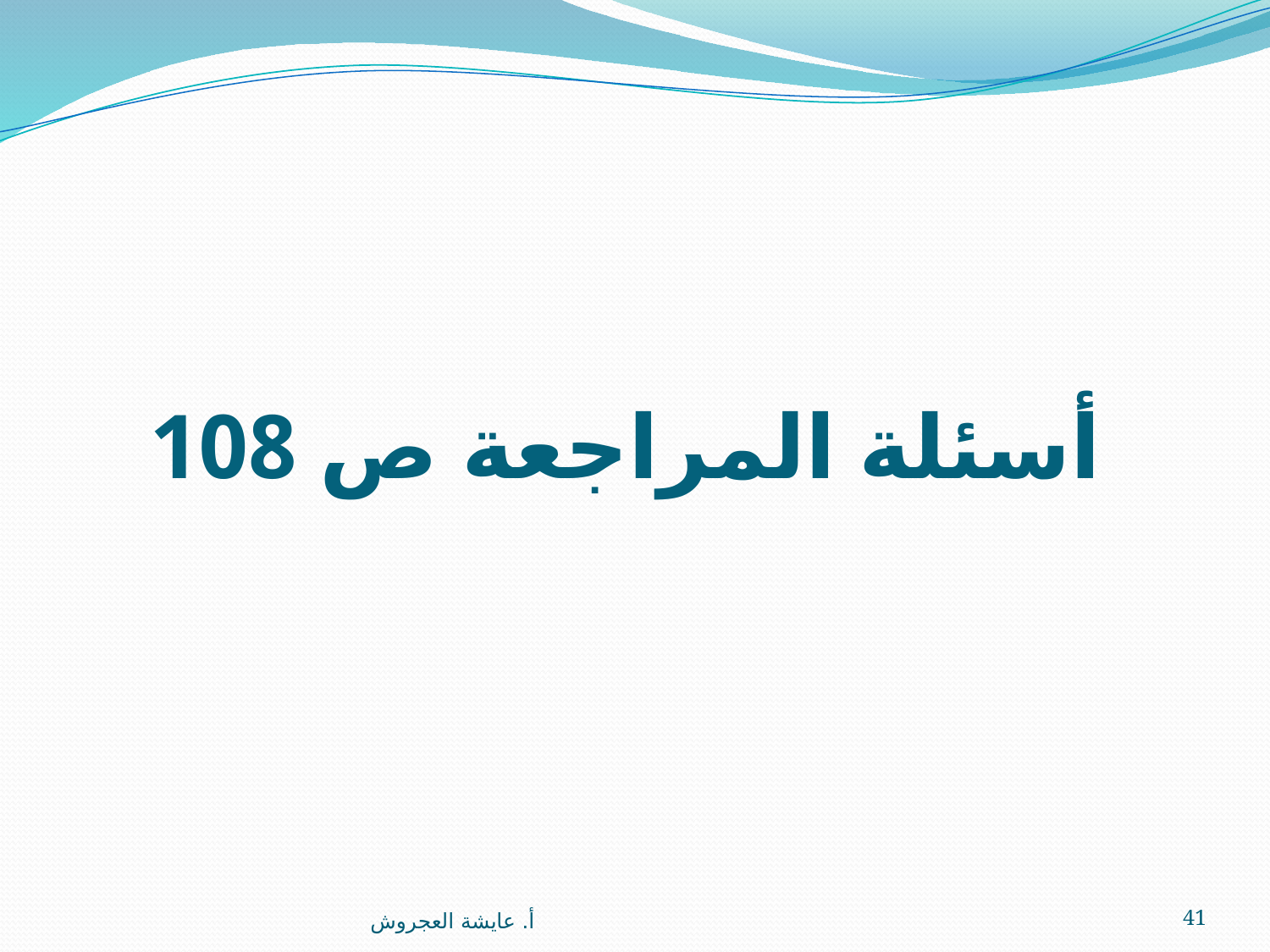

# أسئلة المراجعة ص 108
أ. عايشة العجروش
41